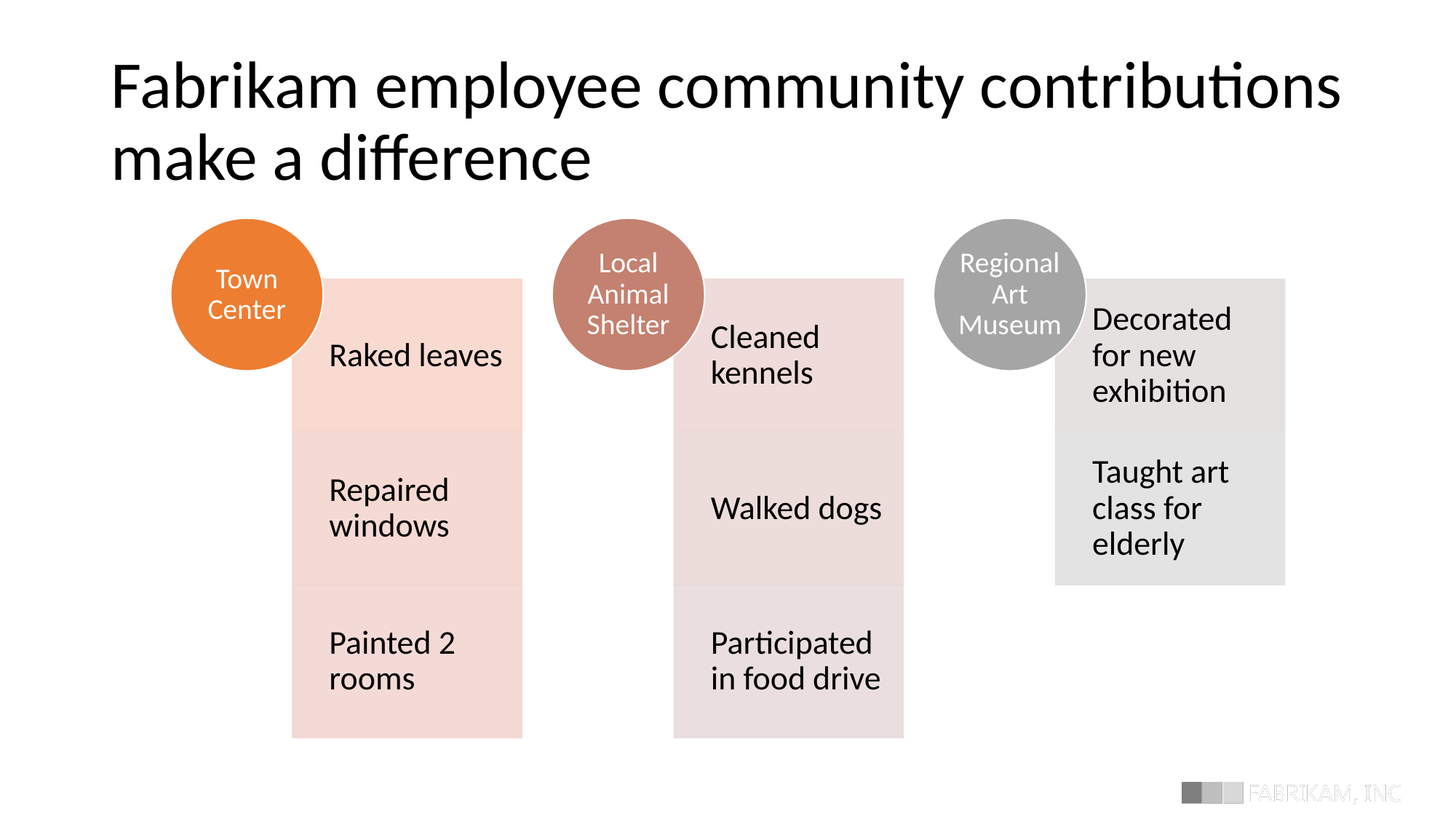

# Fabrikam employee community contributions make a difference
Raked leaves
Repaired windows
Painted 2 rooms
Town Center
Cleaned kennels
Walked dogs
Participated in food drive
Local Animal Shelter
Decorated for new exhibition
Taught art class for elderly
Regional Art Museum